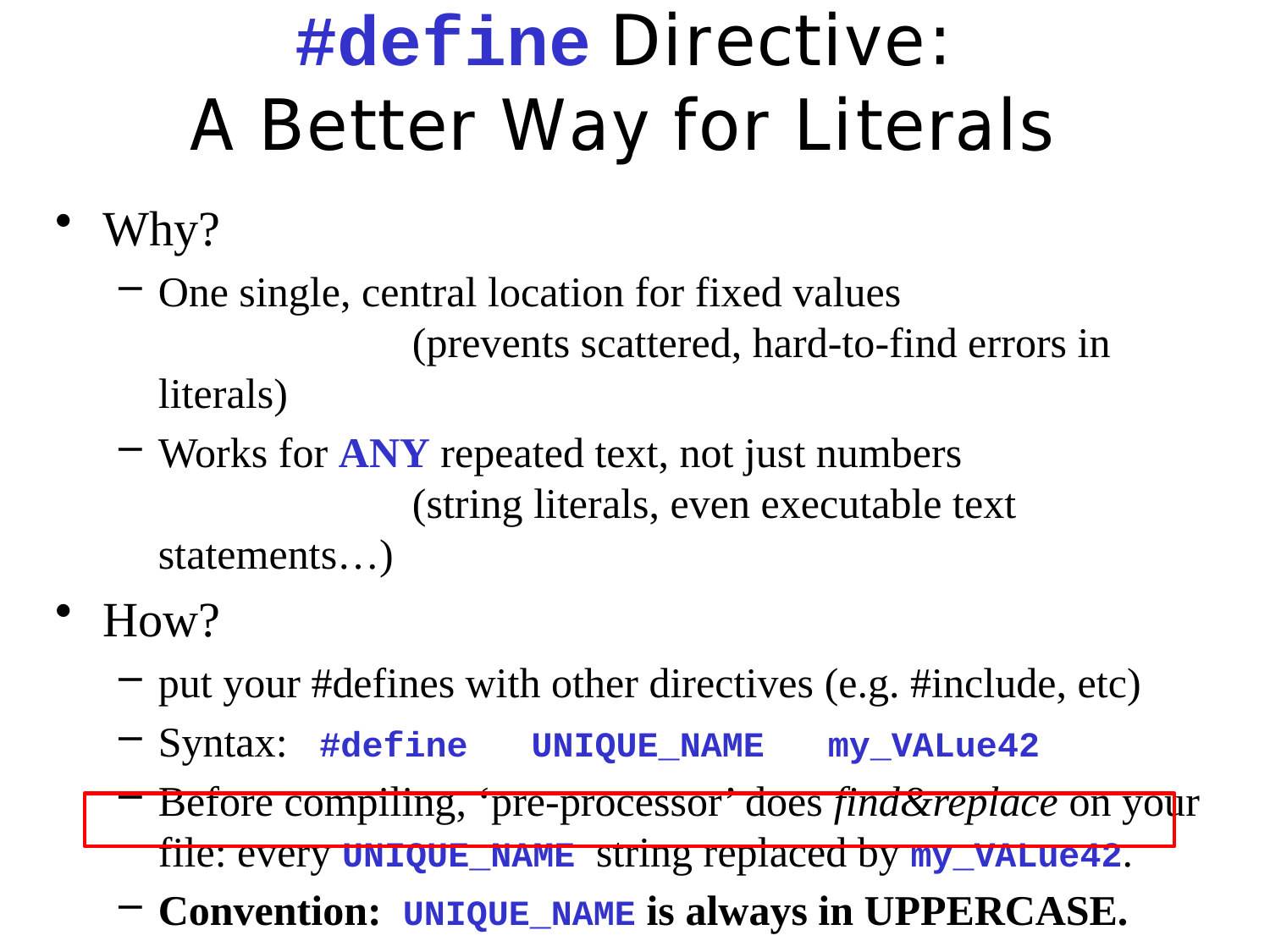

# #define Directive: A Better Way for Literals
Why?
One single, central location for fixed values
		(prevents scattered, hard-to-find errors in literals)
Works for ANY repeated text, not just numbers
		(string literals, even executable text statements…)
How?
put your #defines with other directives (e.g. #include, etc)
Syntax:   #define   UNIQUE_NAME   my_VALue42
Before compiling, ‘pre-processor’ does find&replace on your file: every UNIQUE_NAME string replaced by my_VALue42.
Convention:  UNIQUE_NAME is always in UPPERCASE.
CAREFUL!  NOT A STATEMENT! no semicolon needed!